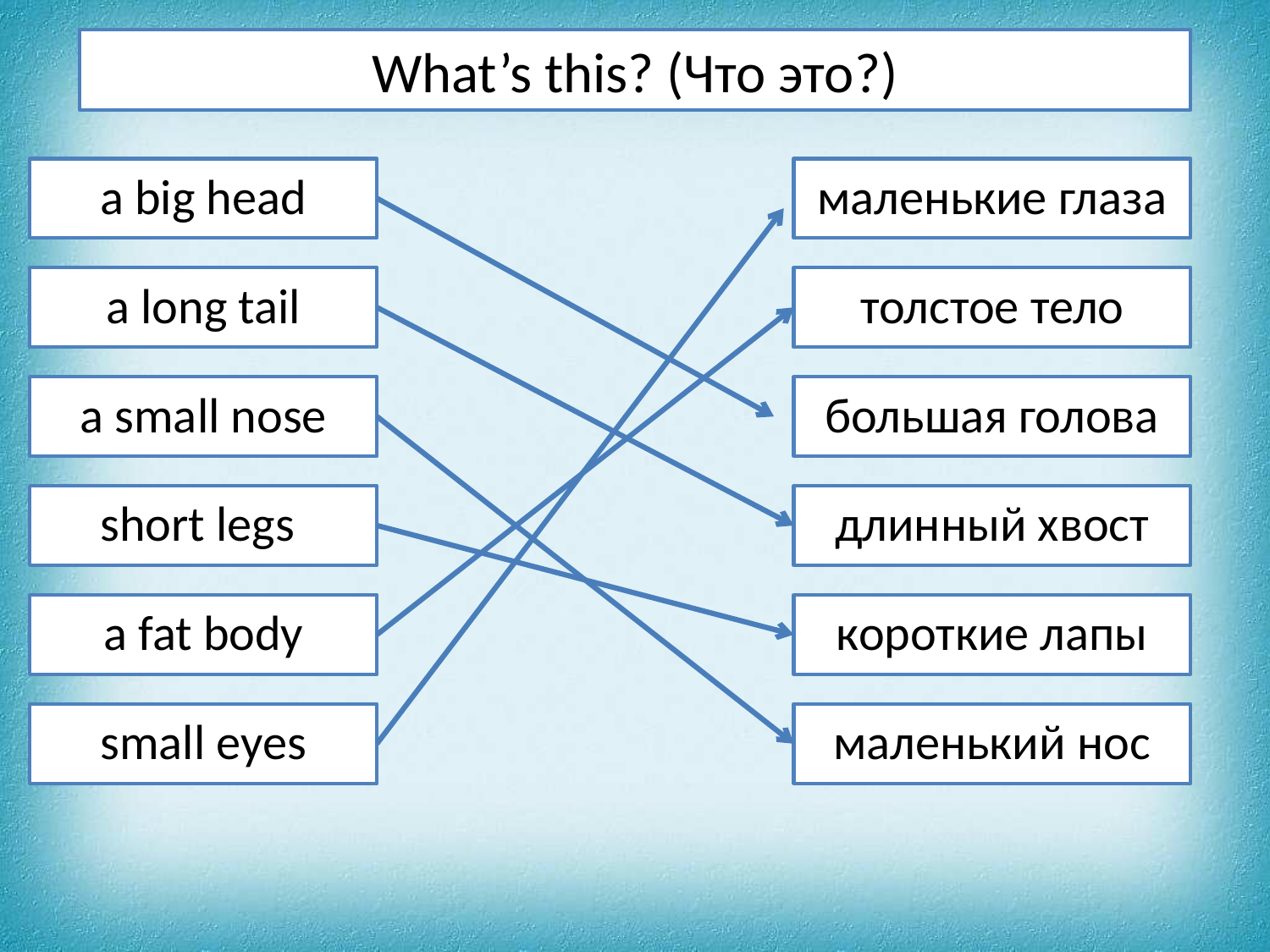

What’s this? (Что это?)
a big head
маленькие глаза
a long tail
толстое тело
a small nose
большая голова
short legs
длинный хвост
a fat body
короткие лапы
small eyes
маленький нос